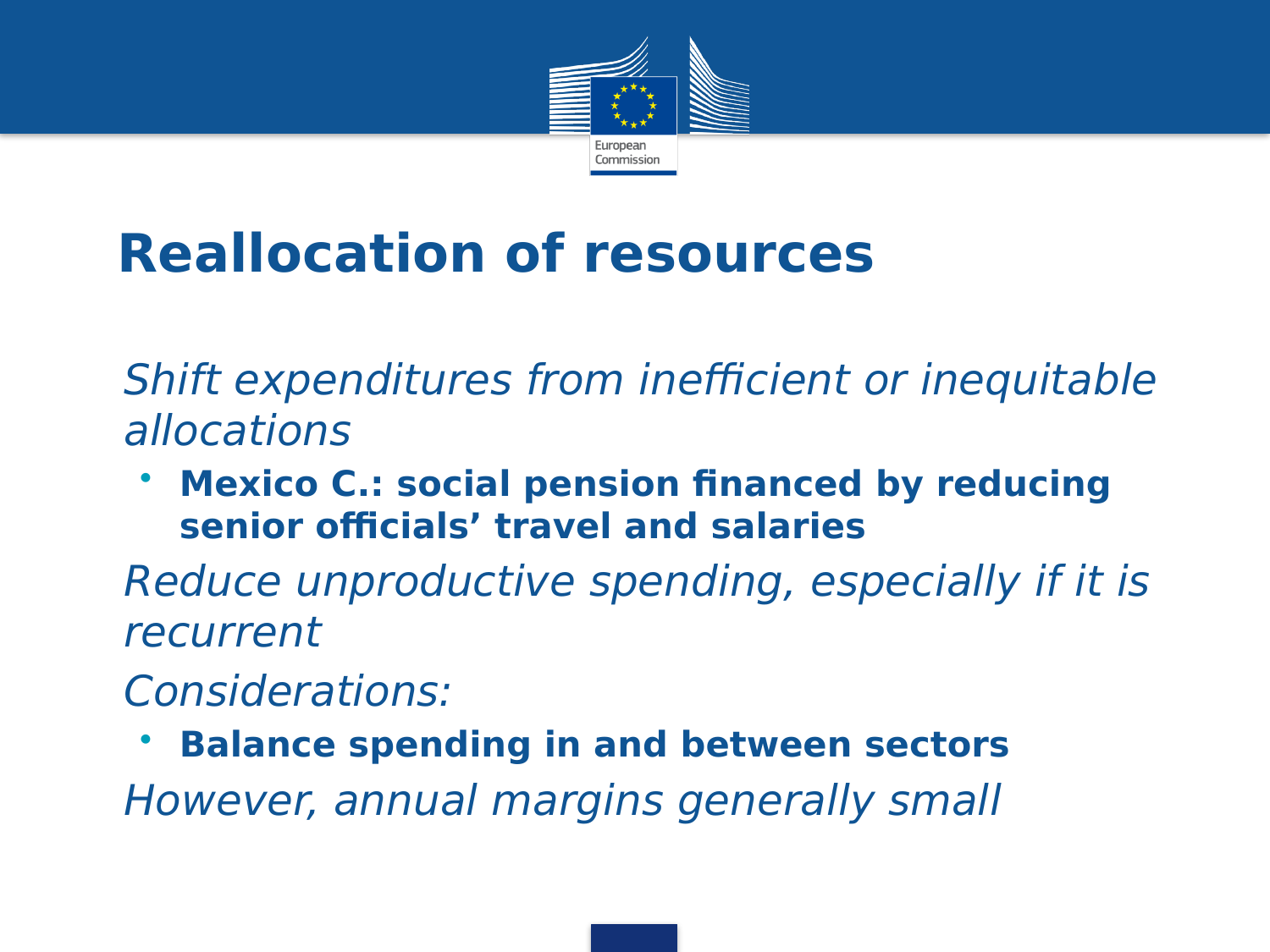

# Reallocation of resources
Shift expenditures from inefficient or inequitable allocations
Mexico C.: social pension financed by reducing senior officials’ travel and salaries
Reduce unproductive spending, especially if it is recurrent
Considerations:
Balance spending in and between sectors
However, annual margins generally small